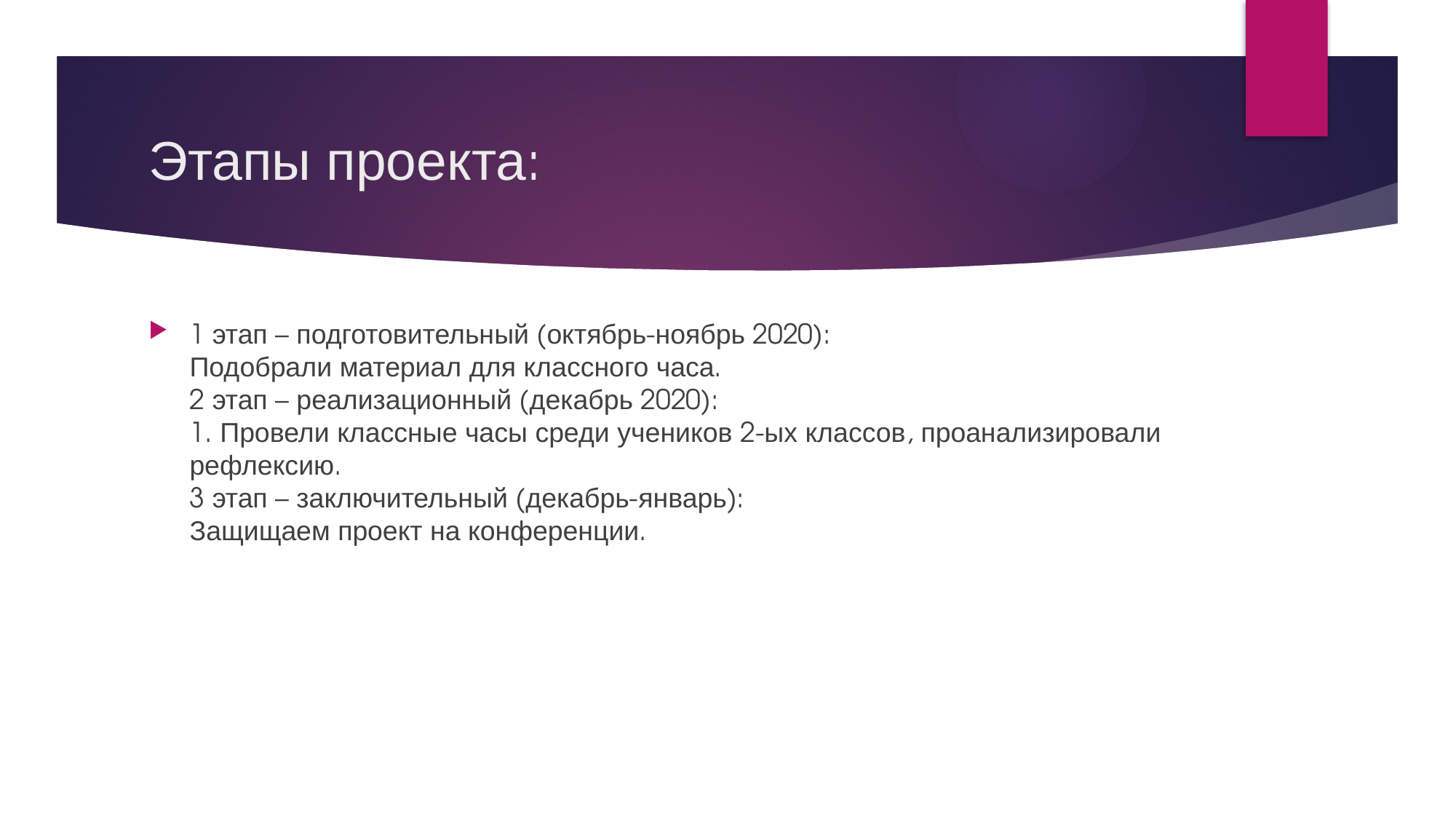

# Этапы проекта:
1 этап – подготовительный (октябрь-ноябрь 2020):
Подобрали материал для классного часа.
2 этап – реализационный (декабрь 2020):
1. Провели классные часы среди учеников 2-ых классов, проанализировали рефлексию.
3 этап – заключительный (декабрь-январь):
Защищаем проект на конференции.